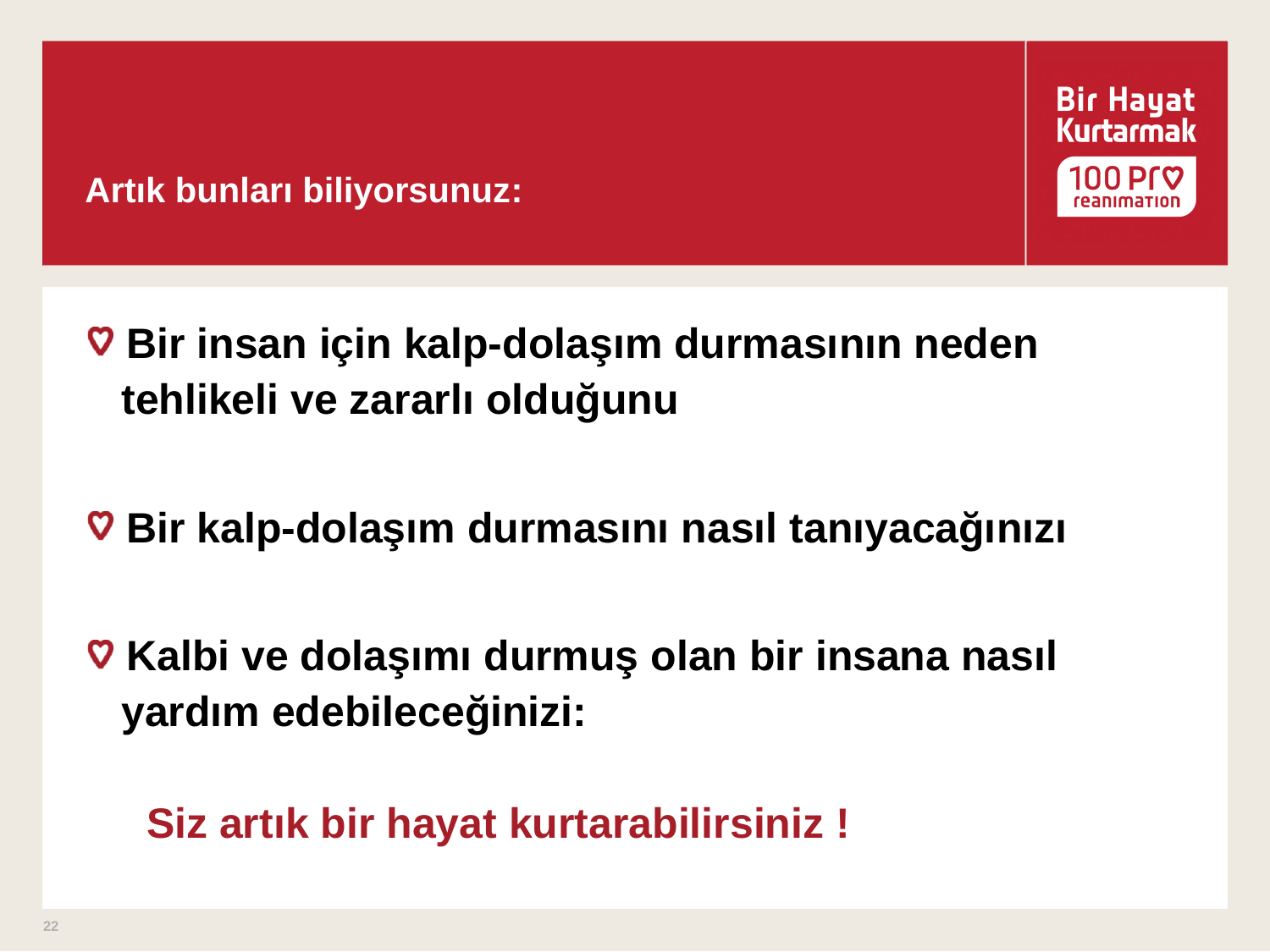

# Artık bunları biliyorsunuz:
 Bir insan için kalp-dolaşım durmasının neden
 tehlikeli ve zararlı olduğunu

 Bir kalp-dolaşım durmasını nasıl tanıyacağınızı

 Kalbi ve dolaşımı durmuş olan bir insana nasıl
 yardım edebileceğinizi:
	Siz artık bir hayat kurtarabilirsiniz !

22